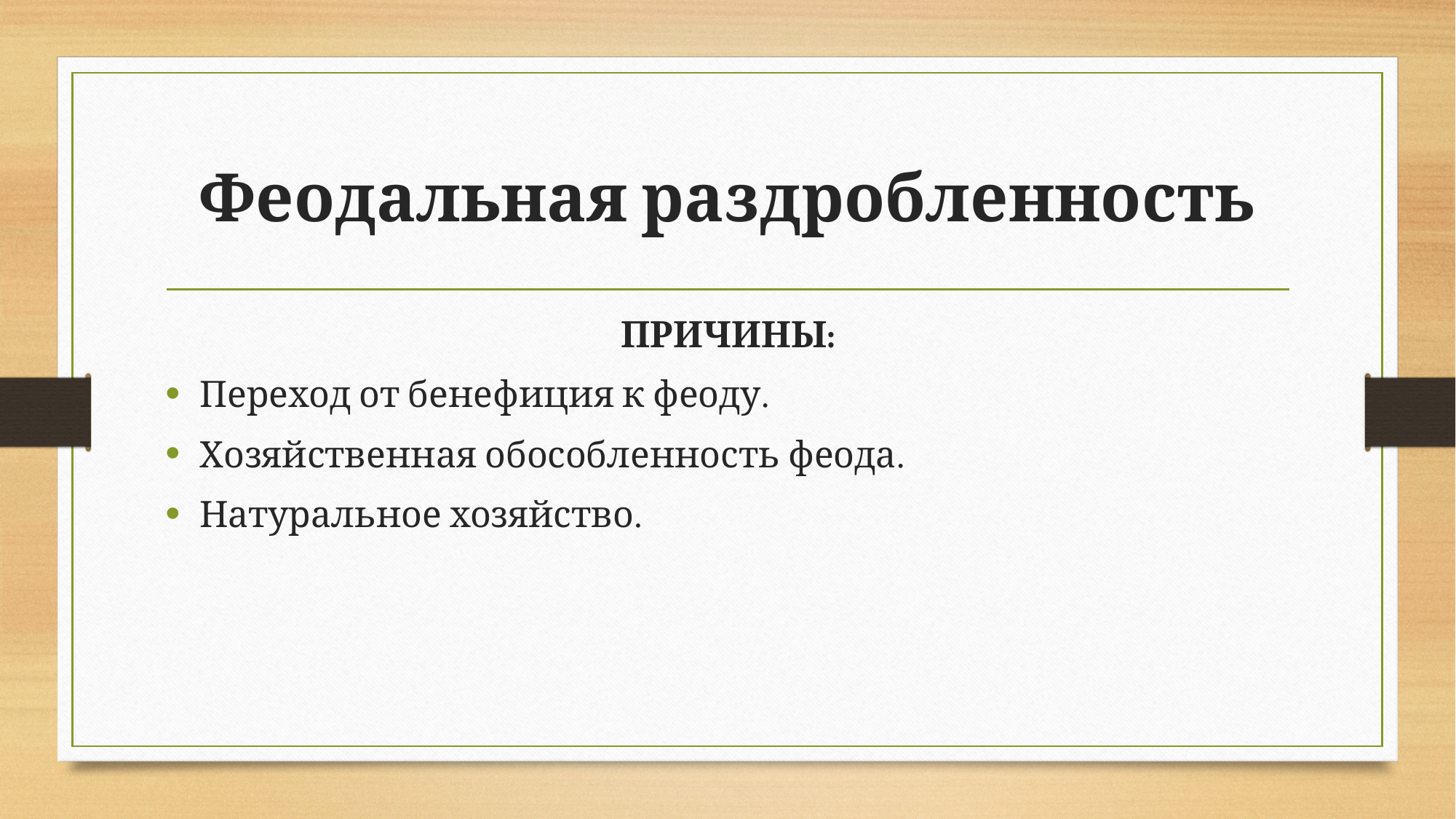

# Феодальная раздробленность
ПРИЧИНЫ:
Переход от бенефиция к феоду.
Хозяйственная обособленность феода.
Натуральное хозяйство.